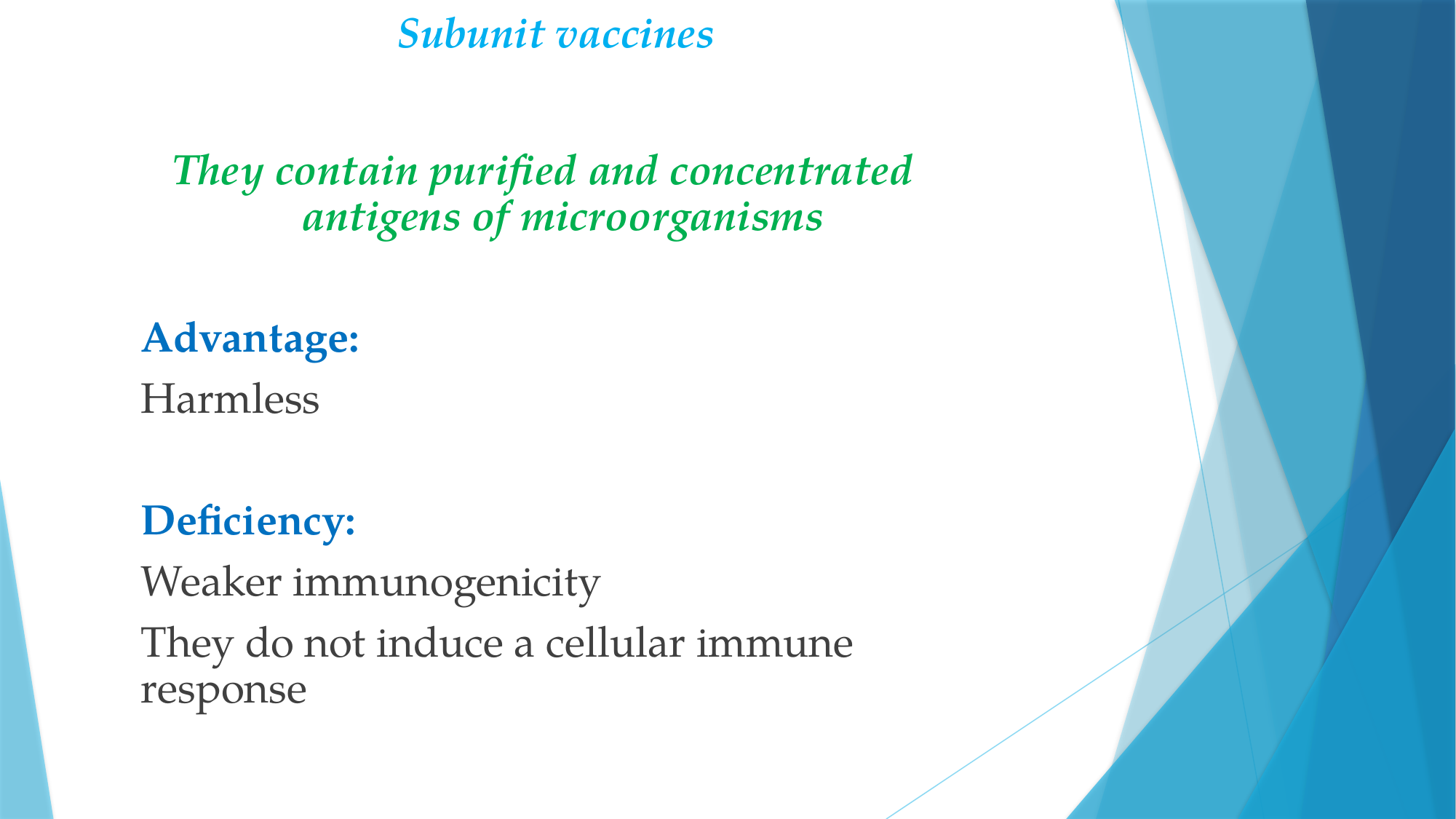

Subunit vaccines
They contain purified and concentrated antigens of microorganisms

	Advantage:
	Harmless

	Deficiency:
	Weaker immunogenicity
	They do not induce a cellular immune response